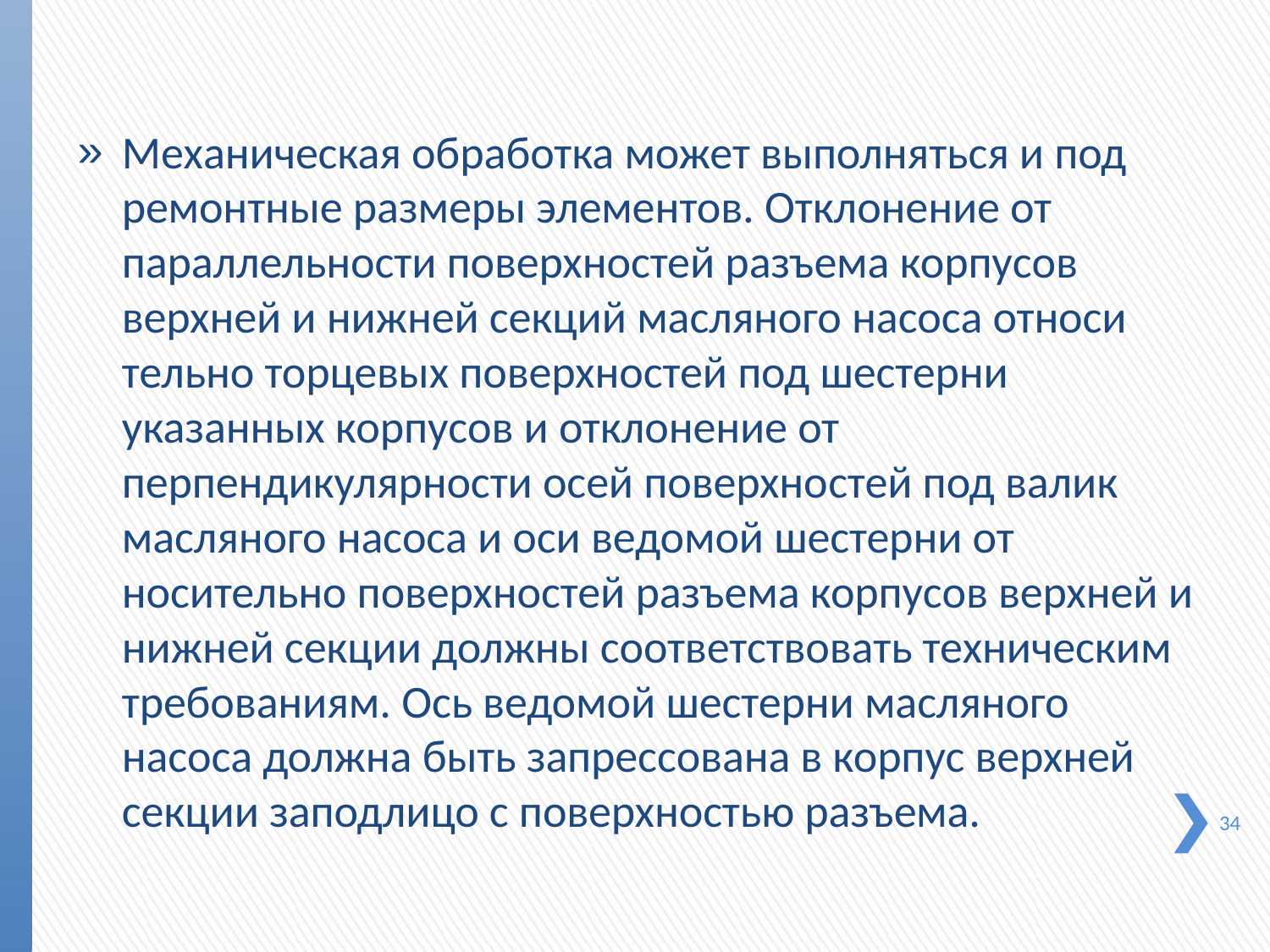

Механическая обра­ботка может выполняться и под ремонтные размеры элемен­тов. Отклонение от параллельности поверхностей разъема корпусов верхней и нижней секций масляного насоса относи­тельно торцевых поверхностей под шестерни указанных кор­пусов и отклонение от перпендикулярности осей поверхно­стей под валик масляного насоса и оси ведомой шестерни от­носительно поверхностей разъема корпусов верхней и нижней секции должны соответствовать техническим требованиям. Ось ведомой шестерни масляного насоса должна быть запрес­сована в корпус верхней секции заподлицо с поверхностью разъема.

34